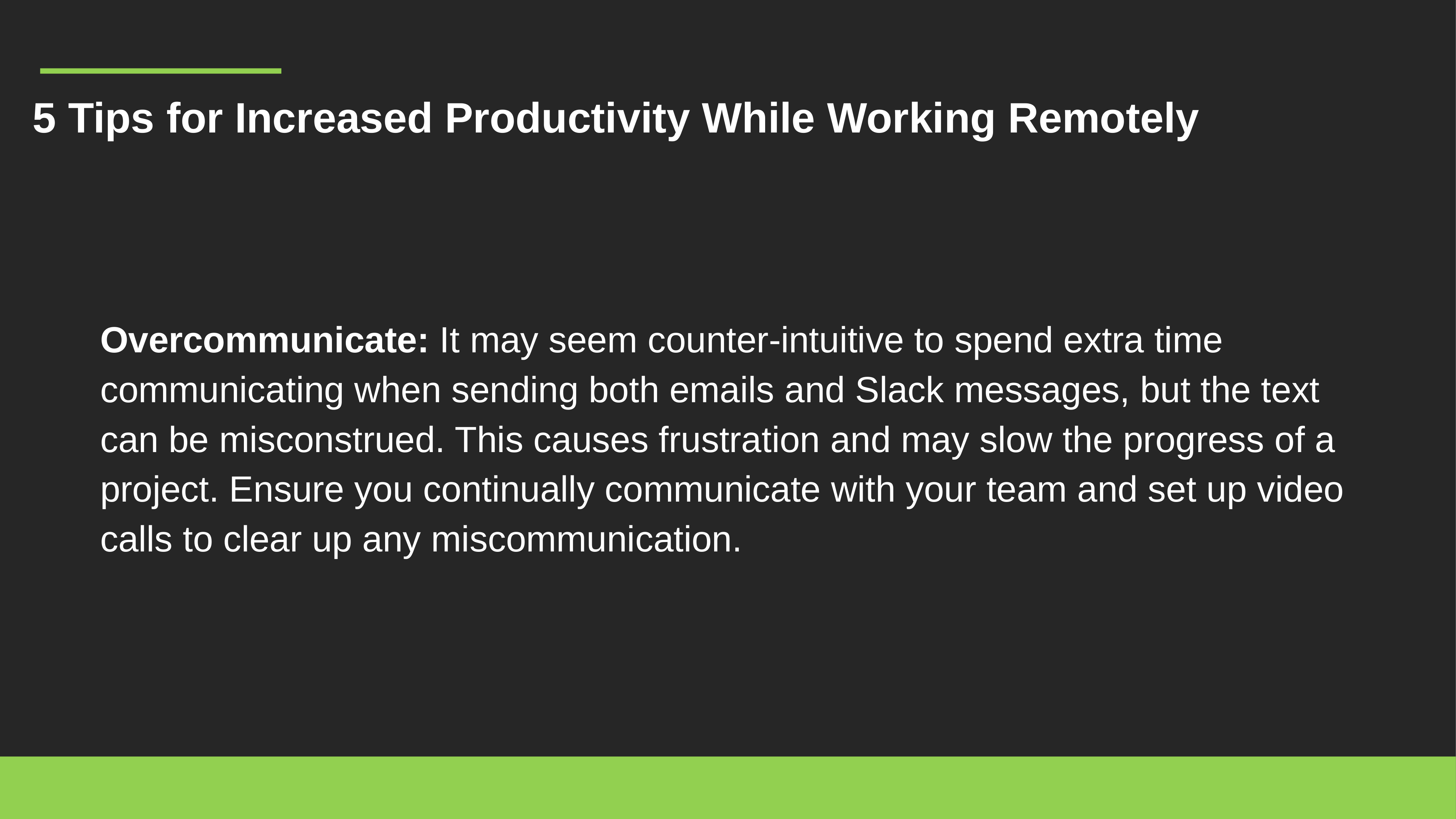

5 Tips for Increased Productivity While Working Remotely
Overcommunicate: It may seem counter-intuitive to spend extra time communicating when sending both emails and Slack messages, but the text can be misconstrued. This causes frustration and may slow the progress of a project. Ensure you continually communicate with your team and set up video calls to clear up any miscommunication.